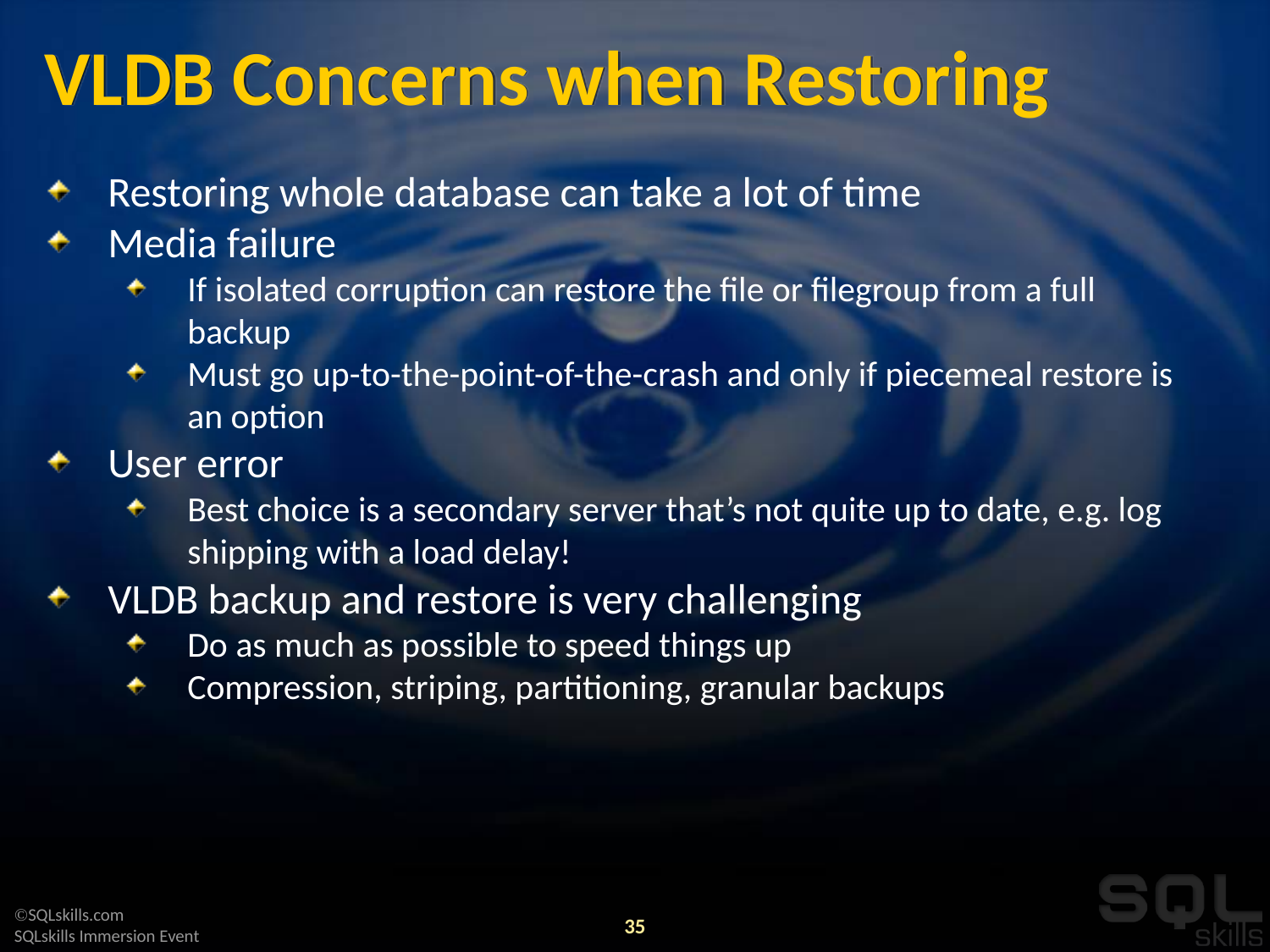

# VLDB Concerns when Restoring
Restoring whole database can take a lot of time
Media failure
If isolated corruption can restore the file or filegroup from a full backup
Must go up-to-the-point-of-the-crash and only if piecemeal restore is an option
User error
Best choice is a secondary server that’s not quite up to date, e.g. log shipping with a load delay!
VLDB backup and restore is very challenging
Do as much as possible to speed things up
Compression, striping, partitioning, granular backups
35